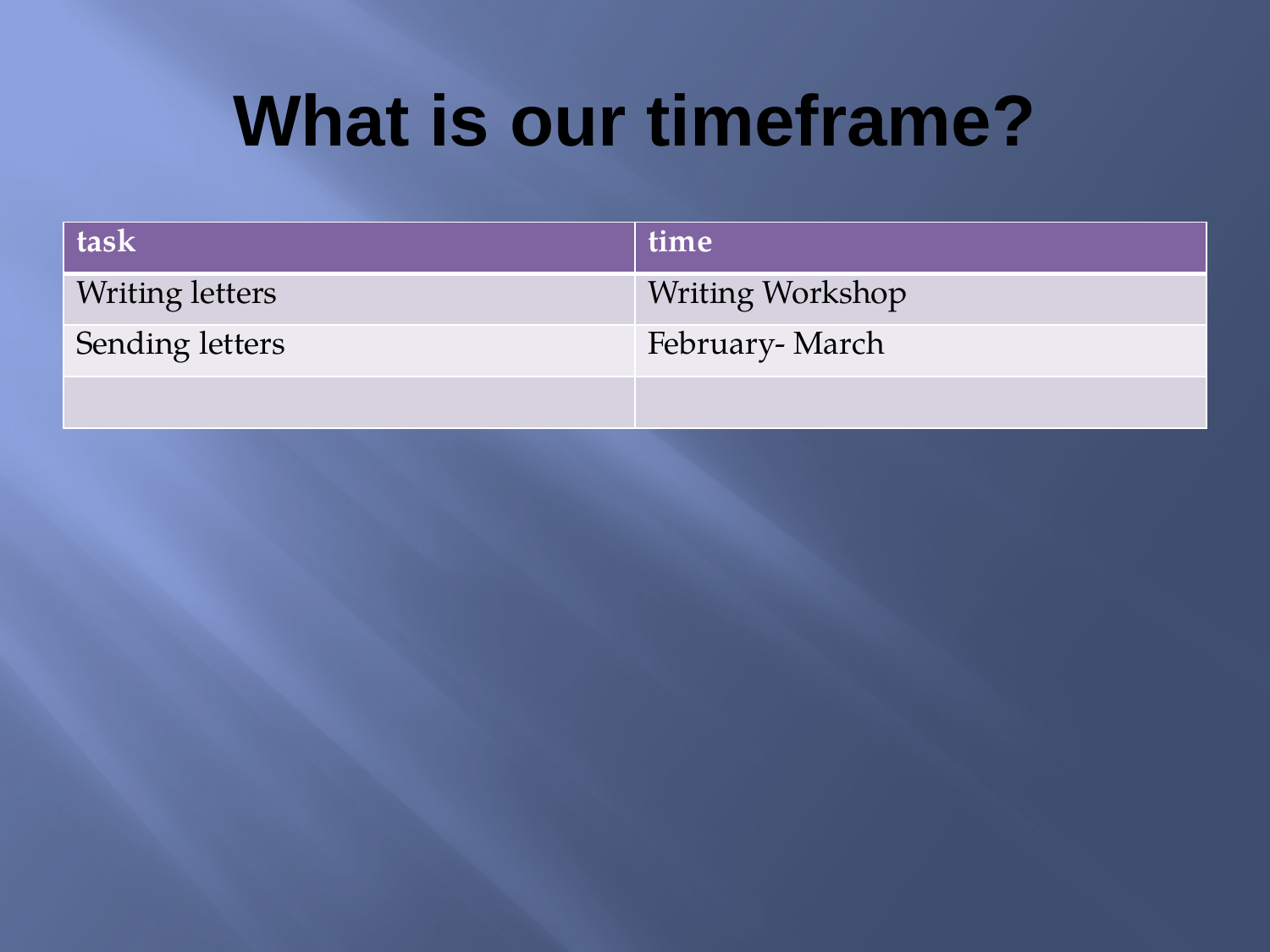

# What is our timeframe?
| task | time |
| --- | --- |
| Writing letters | Writing Workshop |
| Sending letters | February- March |
|  |  |